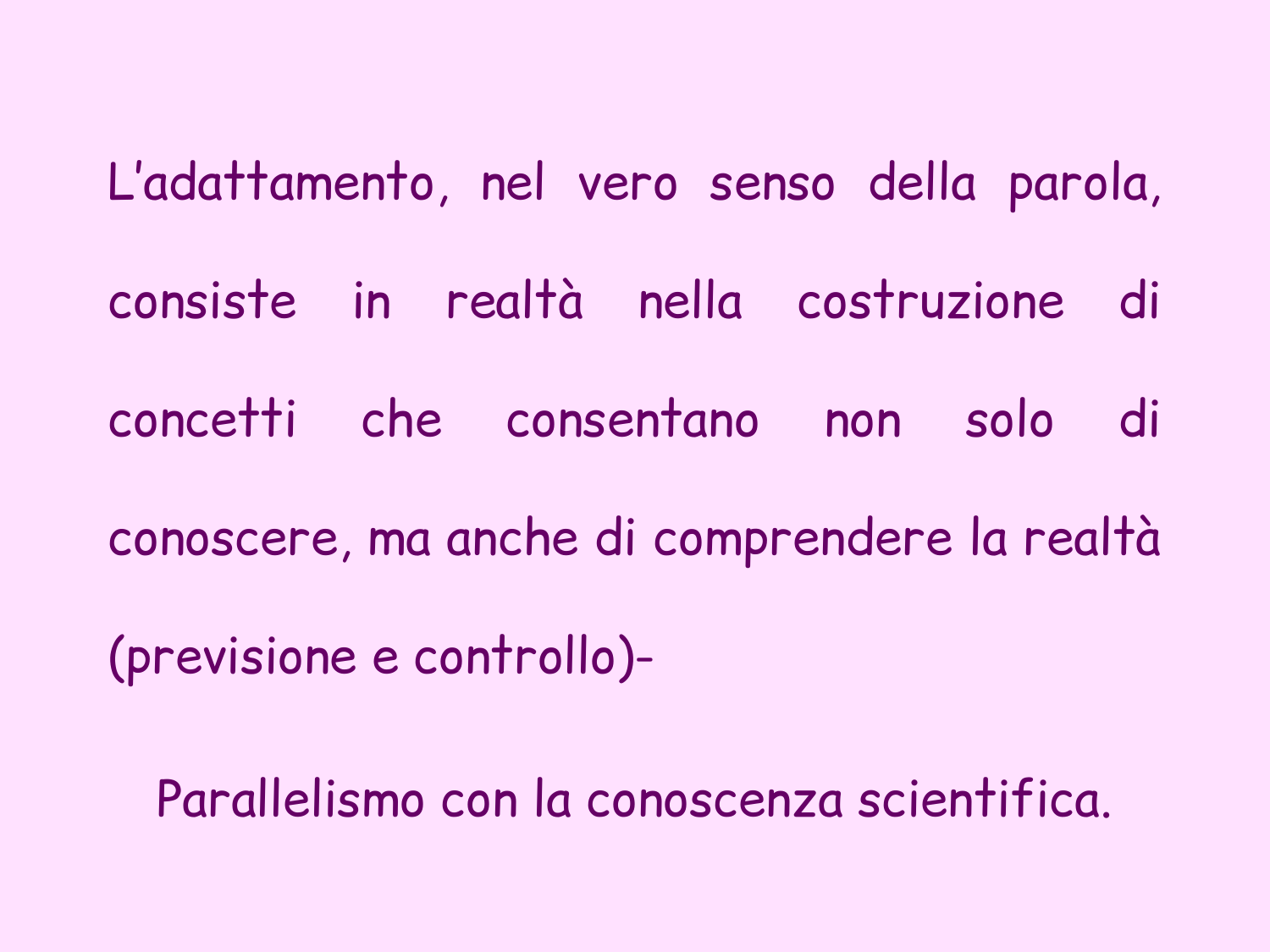

L’adattamento, nel vero senso della parola, consiste in realtà nella costruzione di concetti che consentano non solo di conoscere, ma anche di comprendere la realtà (previsione e controllo)-
Parallelismo con la conoscenza scientifica.